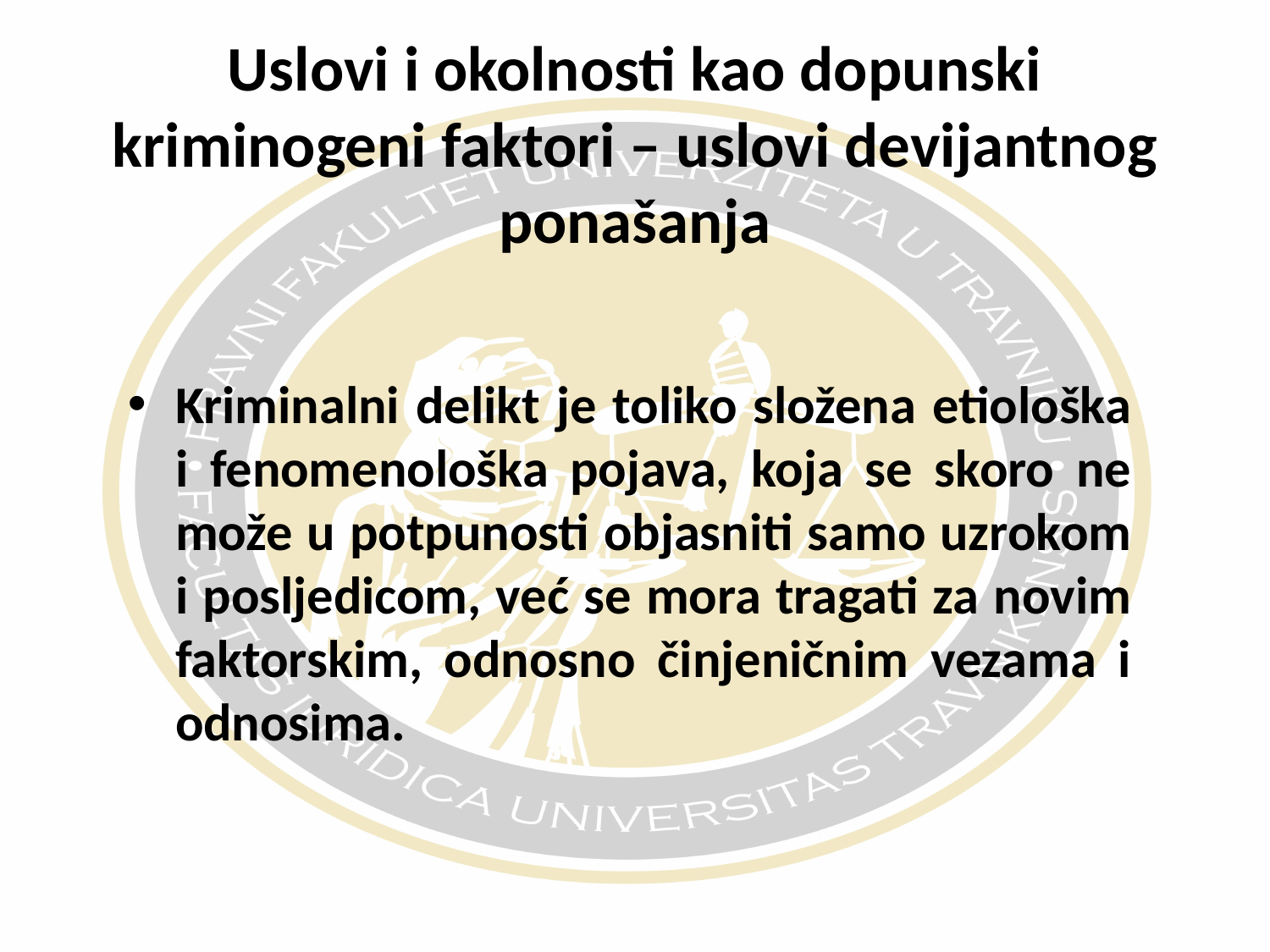

# Uslovi i okolnosti kao dopunski kriminogeni faktori – uslovi devijantnog ponašanja

Kriminalni delikt je toliko složena etiološka i fenomenološka pojava, koja se skoro ne može u potpunosti objasniti samo uzrokom i posljedicom, već se mora tragati za novim faktorskim, odnosno činjeničnim vezama i odnosima.